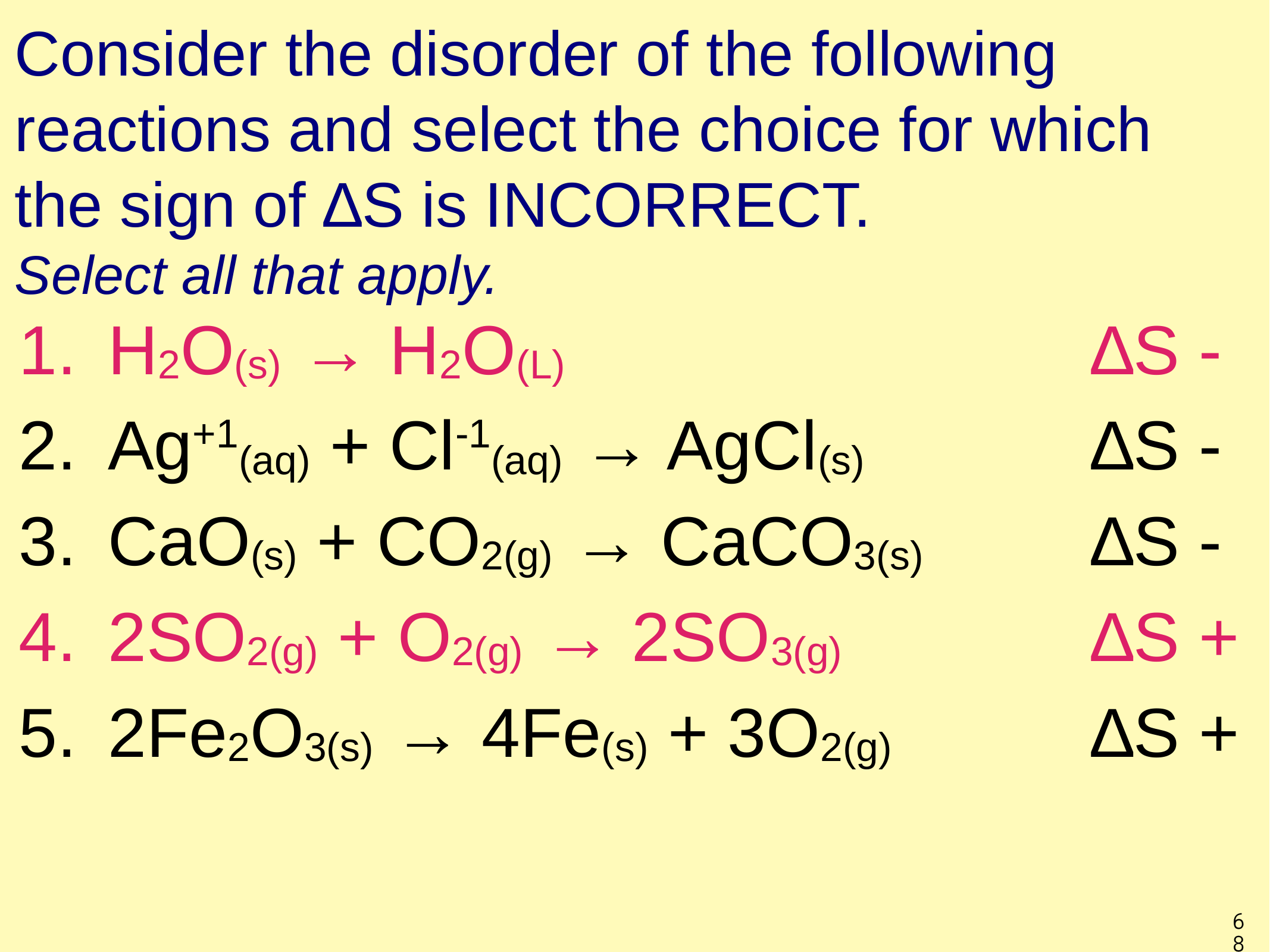

# Consider the disorder of the following reactions and select the choice for which the sign of ∆S is INCORRECT. Select all that apply.
H2O(s) → H2O(L) 	∆S -
Ag+1(aq) + Cl-1(aq) → AgCl(s)	∆S -
CaO(s) + CO2(g) → CaCO3(s)	∆S -
2SO2(g) + O2(g) → 2SO3(g)	∆S +
2Fe2O3(s) → 4Fe(s) + 3O2(g) 	∆S +
68